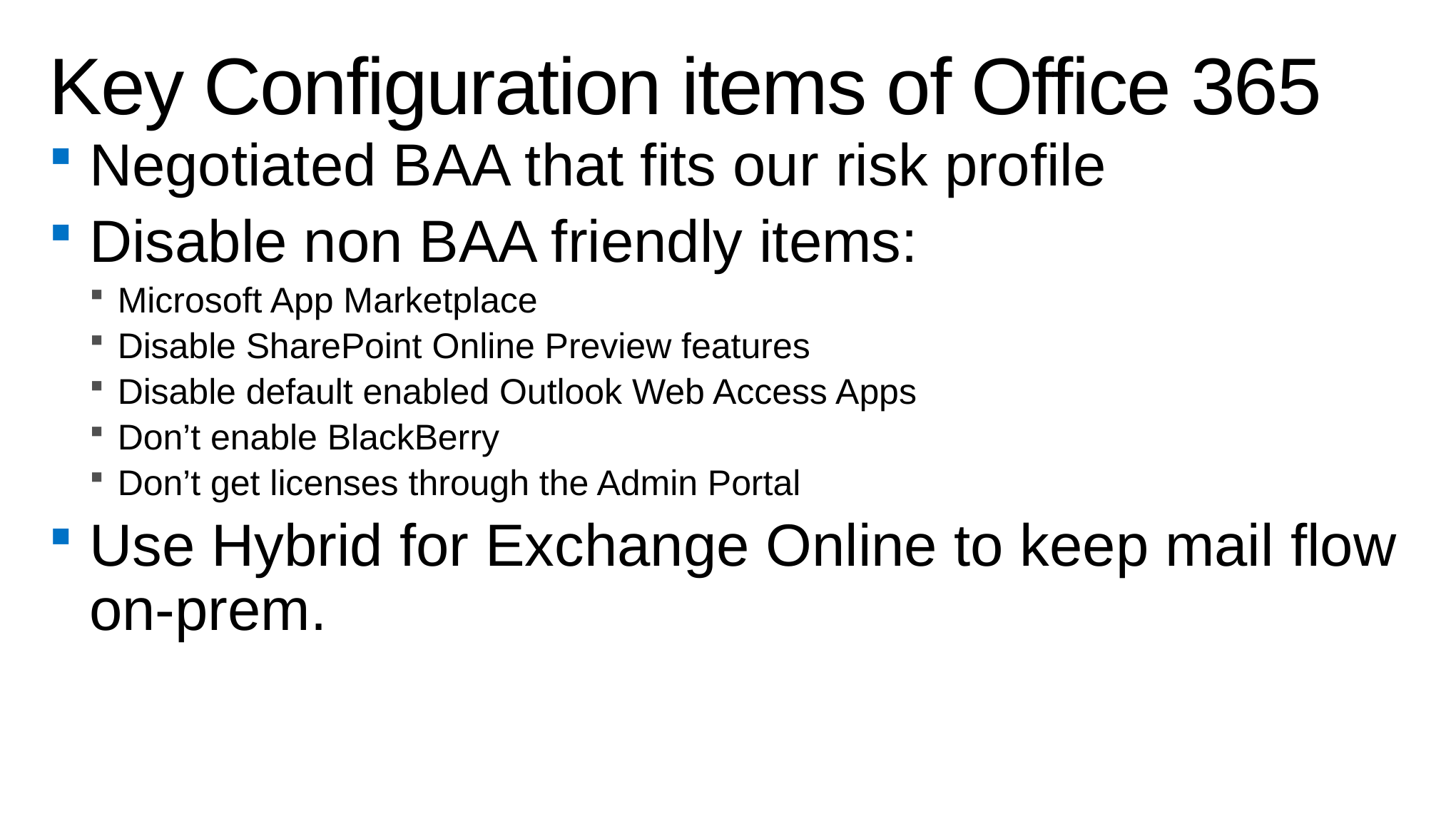

# Key Configuration items of Office 365
Negotiated BAA that fits our risk profile
Disable non BAA friendly items:
Microsoft App Marketplace
Disable SharePoint Online Preview features
Disable default enabled Outlook Web Access Apps
Don’t enable BlackBerry
Don’t get licenses through the Admin Portal
Use Hybrid for Exchange Online to keep mail flow on-prem.